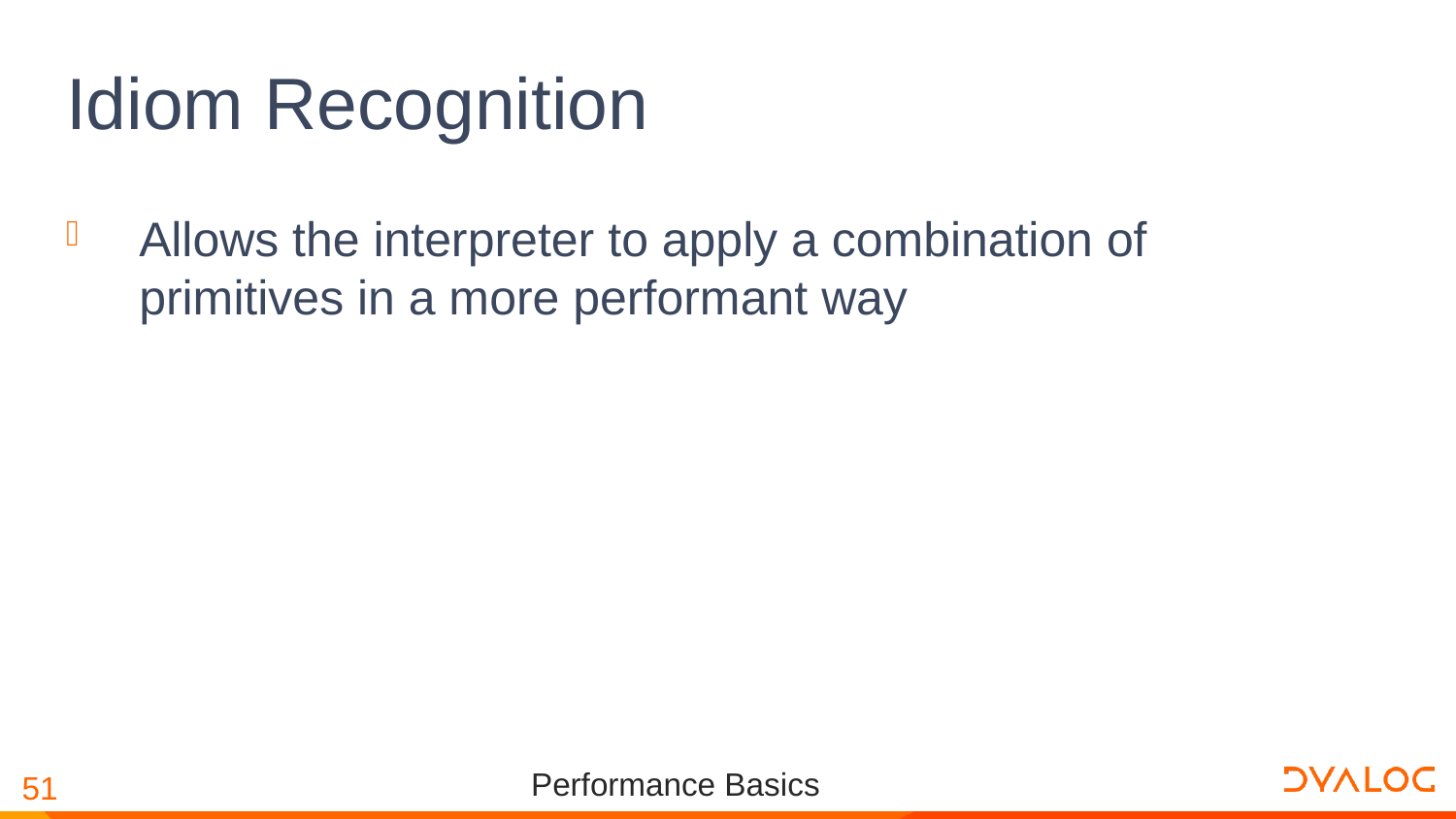

# Idiom Recognition
Allows the interpreter to apply a combination of primitives in a more performant way